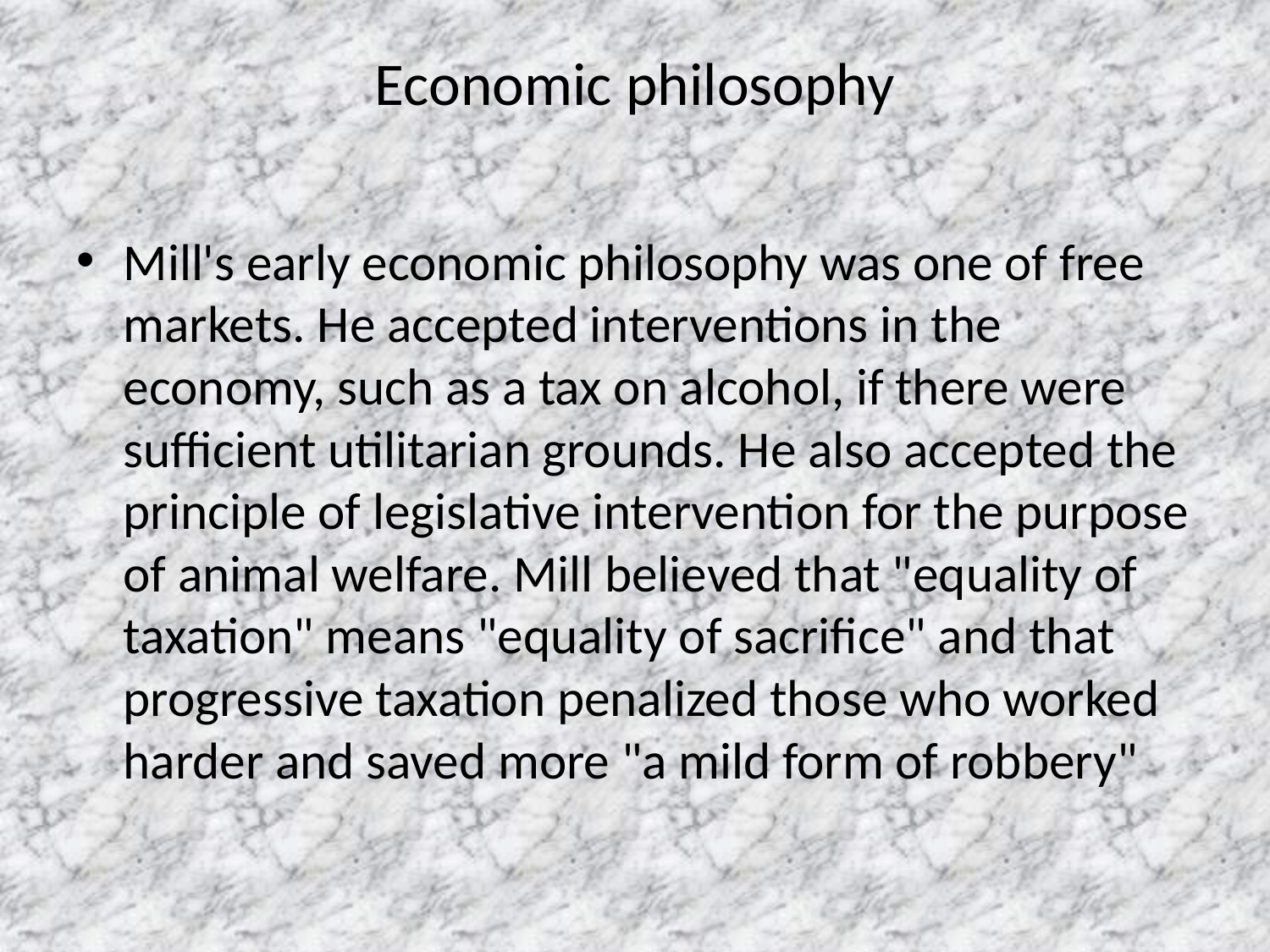

# Economic philosophy
Mill's early economic philosophy was one of free markets. He accepted interventions in the economy, such as a tax on alcohol, if there were sufficient utilitarian grounds. He also accepted the principle of legislative intervention for the purpose of animal welfare. Mill believed that "equality of taxation" means "equality of sacrifice" and that progressive taxation penalized those who worked harder and saved more "a mild form of robbery"